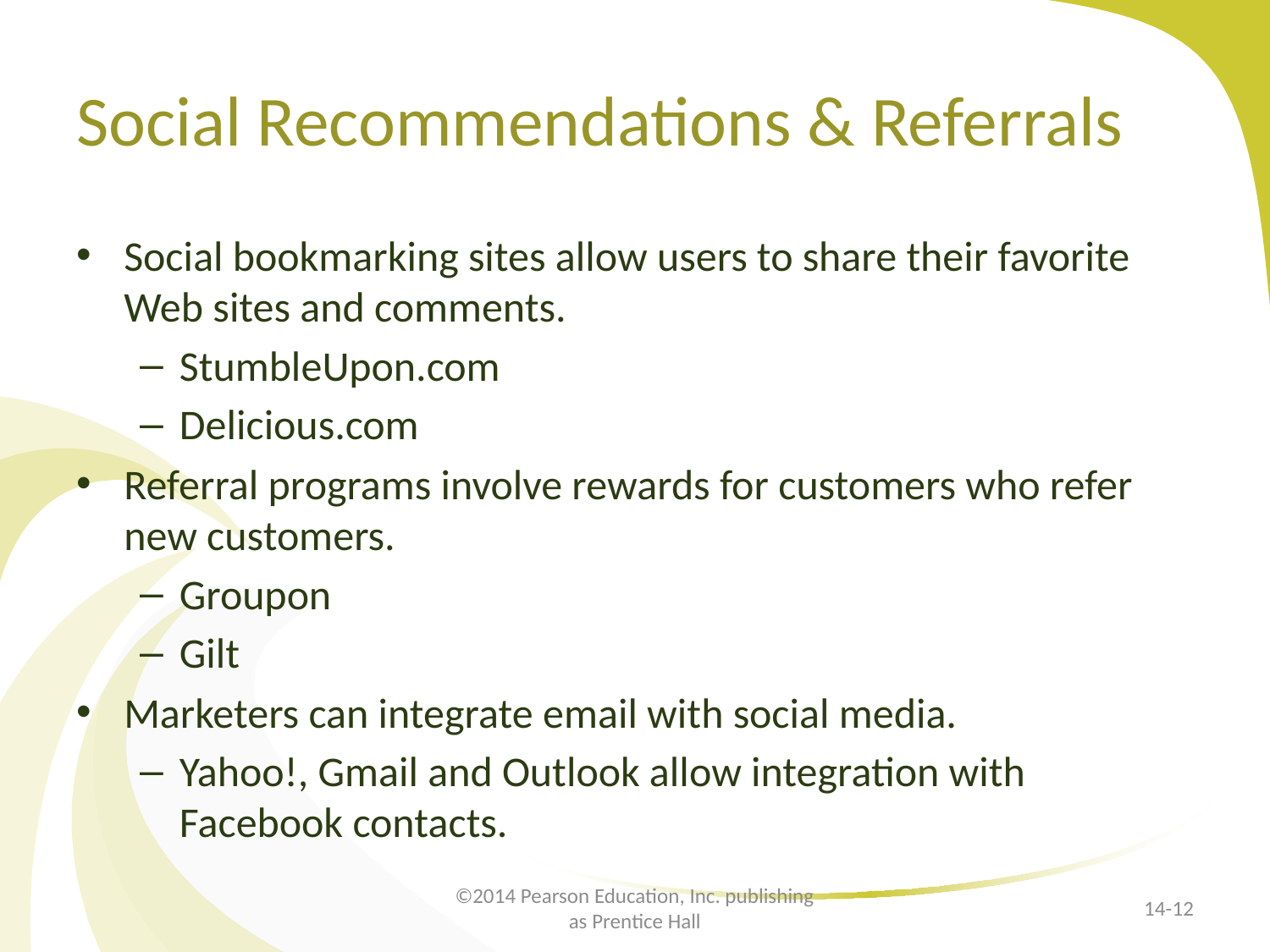

# Social Recommendations & Referrals
Social bookmarking sites allow users to share their favorite Web sites and comments.
StumbleUpon.com
Delicious.com
Referral programs involve rewards for customers who refer new customers.
Groupon
Gilt
Marketers can integrate email with social media.
Yahoo!, Gmail and Outlook allow integration with Facebook contacts.
©2014 Pearson Education, Inc. publishing as Prentice Hall
14-12